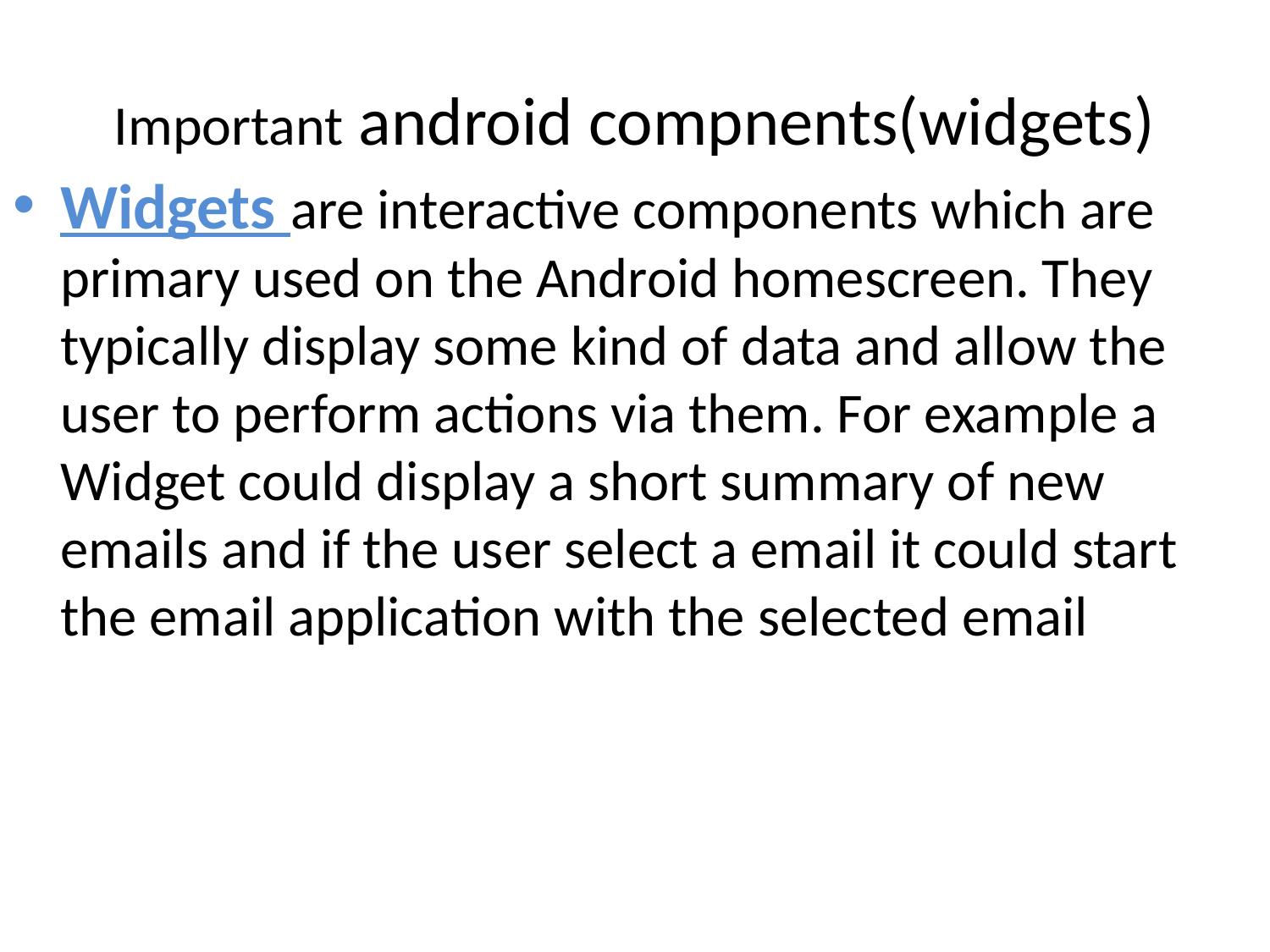

# Important android compnents(widgets)
Widgets are interactive components which are primary used on the Android homescreen. They typically display some kind of data and allow the user to perform actions via them. For example a Widget could display a short summary of new emails and if the user select a email it could start the email application with the selected email